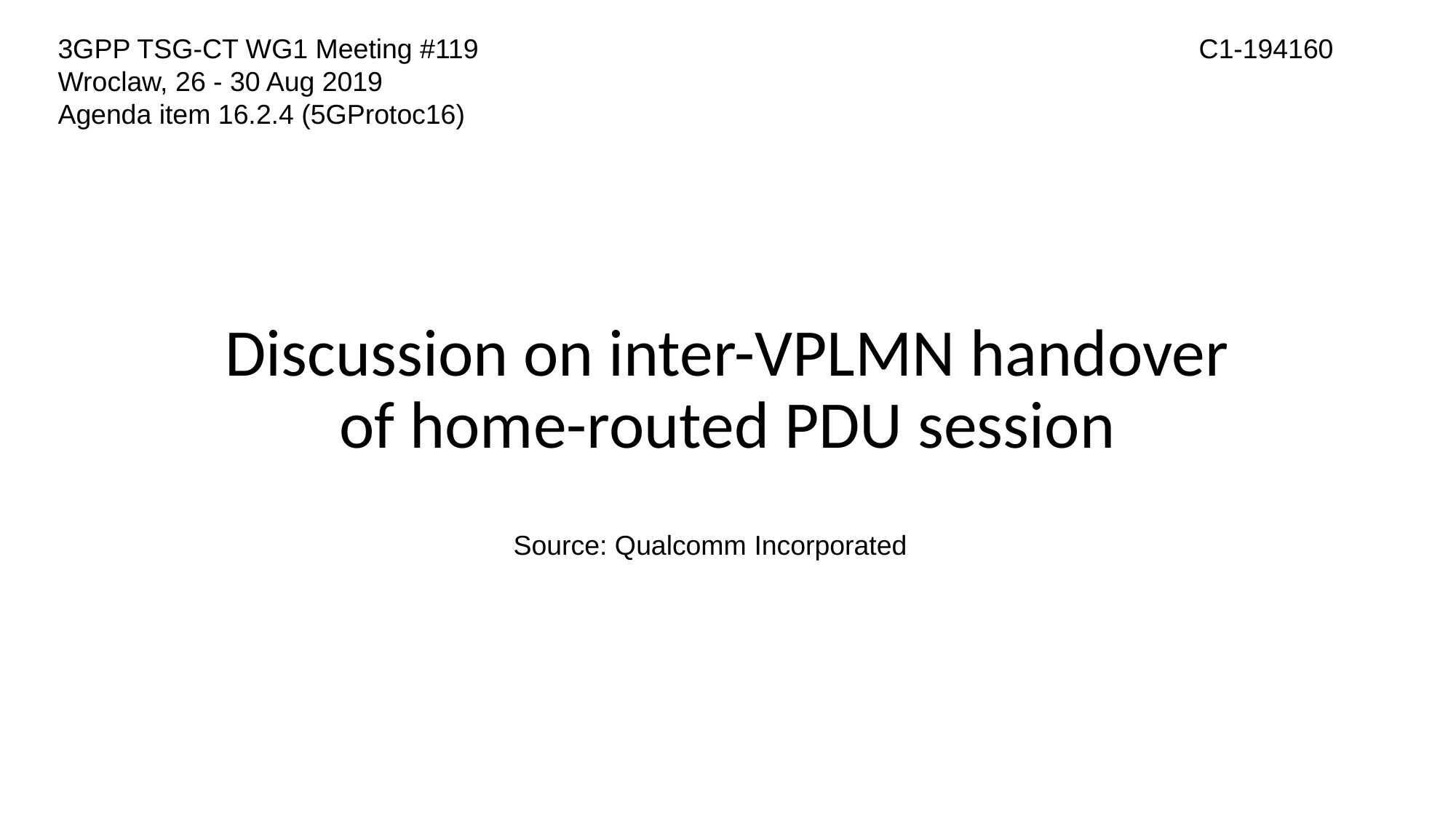

C1-194160
3GPP TSG-CT WG1 Meeting #119
Wroclaw, 26 - 30 Aug 2019
Agenda item 16.2.4 (5GProtoc16)
# Discussion on inter-VPLMN handover of home-routed PDU session
Source: Qualcomm Incorporated